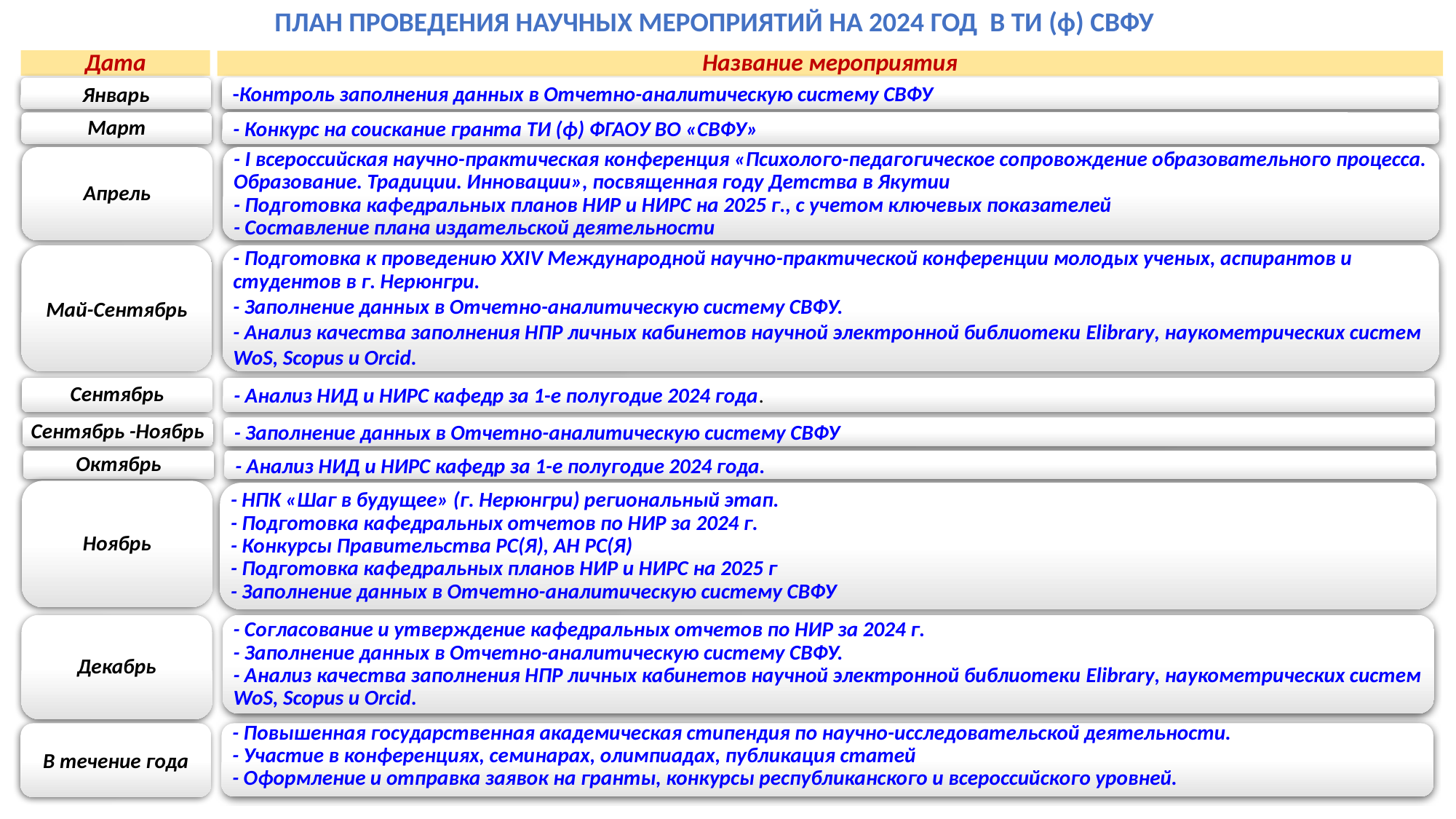

ПЛАН ПРОВЕДЕНИЯ НАУЧНЫХ МЕРОПРИЯТИЙ НА 2024 ГОД  В ТИ (ф) СВФУ
Дата
Название мероприятия

-Контроль заполнения данных в Отчетно-аналитическую систему СВФУ

Январь

- Конкурс на соискание гранта ТИ (ф) ФГАОУ ВО «СВФУ»

Март

- I всероссийская научно-практическая конференция «Психолого-педагогическое сопровождение образовательного процесса. Образование. Традиции. Инновации», посвященная году Детства в Якутии
- Подготовка кафедральных планов НИР и НИРС на 2025 г., с учетом ключевых показателей
- Составление плана издательской деятельности

Апрель

- Подготовка к проведению XXIV Международной научно-практической конференции молодых ученых, аспирантов и студентов в г. Нерюнгри.
- Заполнение данных в Отчетно-аналитическую систему СВФУ.
- Анализ качества заполнения НПР личных кабинетов научной электронной библиотеки Elibrary, наукометрических систем WoS, Scopus и Orcid.

Май-Сентябрь

- Анализ НИД и НИРС кафедр за 1-е полугодие 2024 года.

Сентябрь

- Заполнение данных в Отчетно-аналитическую систему СВФУ

Сентябрь -Ноябрь

- Анализ НИД и НИРС кафедр за 1-е полугодие 2024 года.

Октябрь

Ноябрь

- НПК «Шаг в будущее» (г. Нерюнгри) региональный этап.
- Подготовка кафедральных отчетов по НИР за 2024 г.
- Конкурсы Правительства РС(Я), АН РС(Я)
- Подготовка кафедральных планов НИР и НИРС на 2025 г
- Заполнение данных в Отчетно-аналитическую систему СВФУ

- Согласование и утверждение кафедральных отчетов по НИР за 2024 г.
- Заполнение данных в Отчетно-аналитическую систему СВФУ.
- Анализ качества заполнения НПР личных кабинетов научной электронной библиотеки Elibrary, наукометрических систем WoS, Scopus и Orcid.

Декабрь
- Повышенная государственная академическая стипендия по научно-исследовательской деятельности.
- Участие в конференциях, семинарах, олимпиадах, публикация статей
- Оформление и отправка заявок на гранты, конкурсы республиканского и всероссийского уровней.

В течение года
| Декабрь | - Согласование и утверждение кафедральных отчетов по НИР за 2024 г. - Заполнение данных в Отчетно-аналитическую систему СВФУ |
| --- | --- |
| В течение года | - Повышенная государственная академическая стипендия по научно-исследовательской деятельности. - Участие в конференциях, семинарах, олимпиадах, публикация статей - Оформление и отправка заявок на гранты, конкурсы республиканского и всероссийского уровней. |